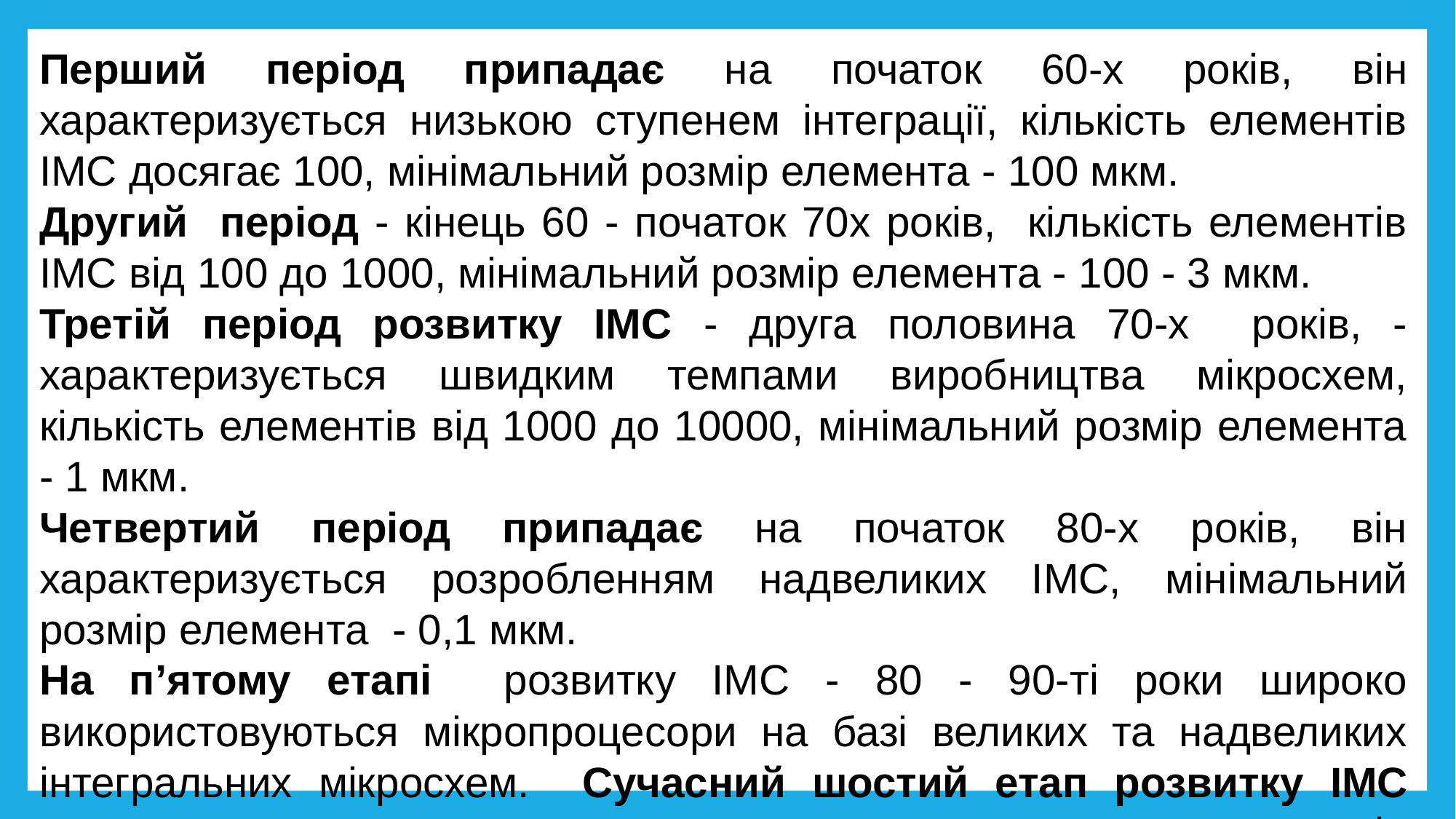

Перший період припадає на початок 60-х років, він характеризується низькою ступенем інтеграції, кількість елементів ІМС досягає 100, мінімальний розмір елемента - 100 мкм.
Другий  період - кінець 60 - початок 70х років,  кількість елементів ІМС від 100 до 1000, мінімальний розмір елемента - 100 - 3 мкм.
Третій період розвитку ІМС - друга половина 70-х  років, - характеризується швидким темпами виробництва мікросхем, кількість елементів від 1000 до 10000, мінімальний розмір елемента - 1 мкм.
Четвертий період припадає на початок 80-х років, він характеризується розробленням надвеликих ІМС, мінімальний розмір елемента  - 0,1 мкм.
На п’ятому етапі  розвитку ІМС - 80 - 90-ті роки широко використовуються мікропроцесори на базі великих та надвеликих інтегральних мікросхем.  Сучасний шостий етап розвитку ІМС характеризується розвитком та застосуванням приладів функціональної електроніки.